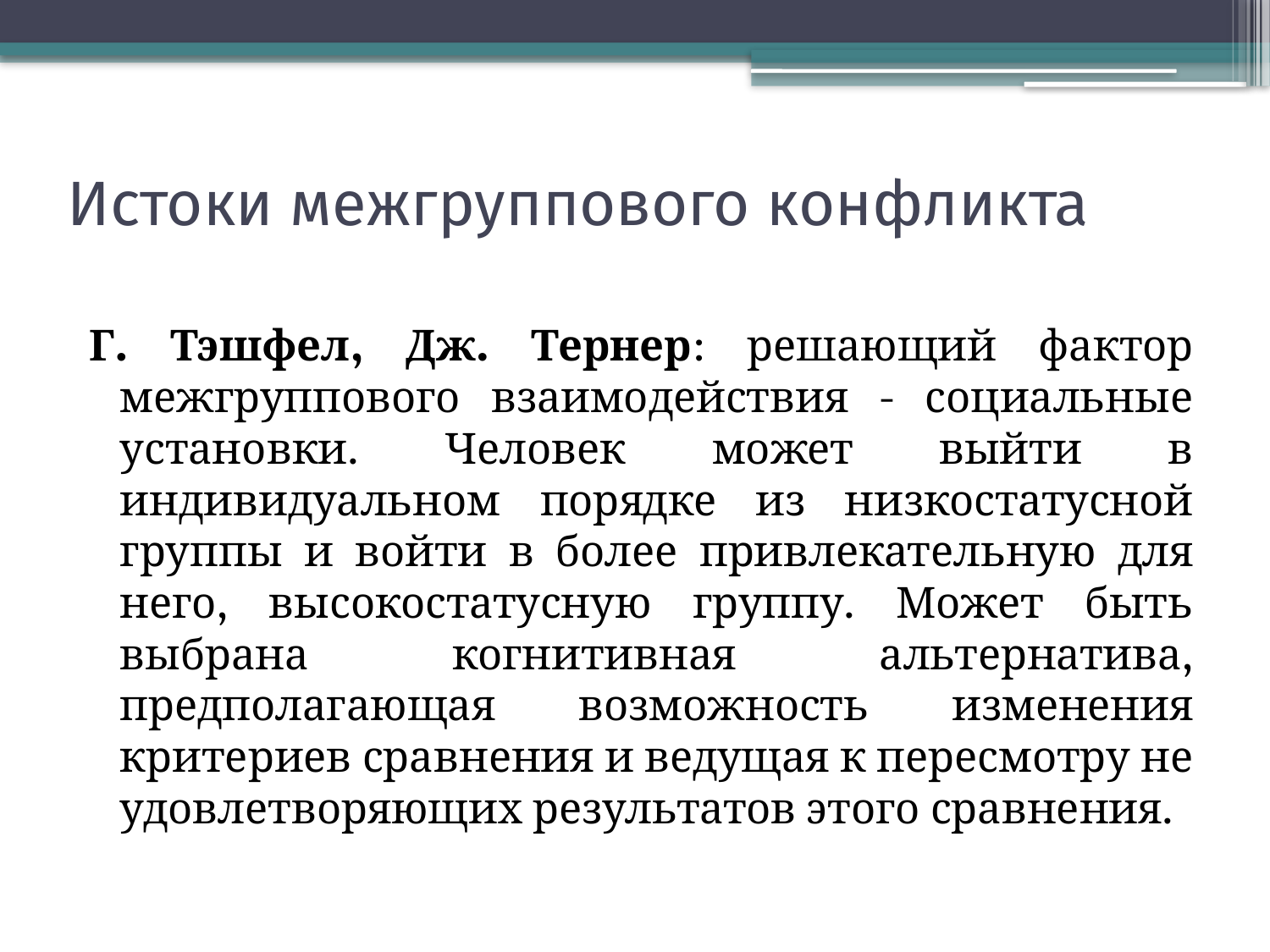

# Истоки межгруппового конфликта
Г. Тэшфел, Дж. Тернер: решающий фактор межгруппового взаимодействия - социальные установки. Человек может выйти в индивидуальном порядке из низкостатусной группы и войти в более привлекательную для него, высокостатусную группу. Может быть выбрана когнитивная альтернатива, предполагающая возможность изменения критериев сравнения и ведущая к пересмотру не удовлетворяющих результатов этого сравнения.